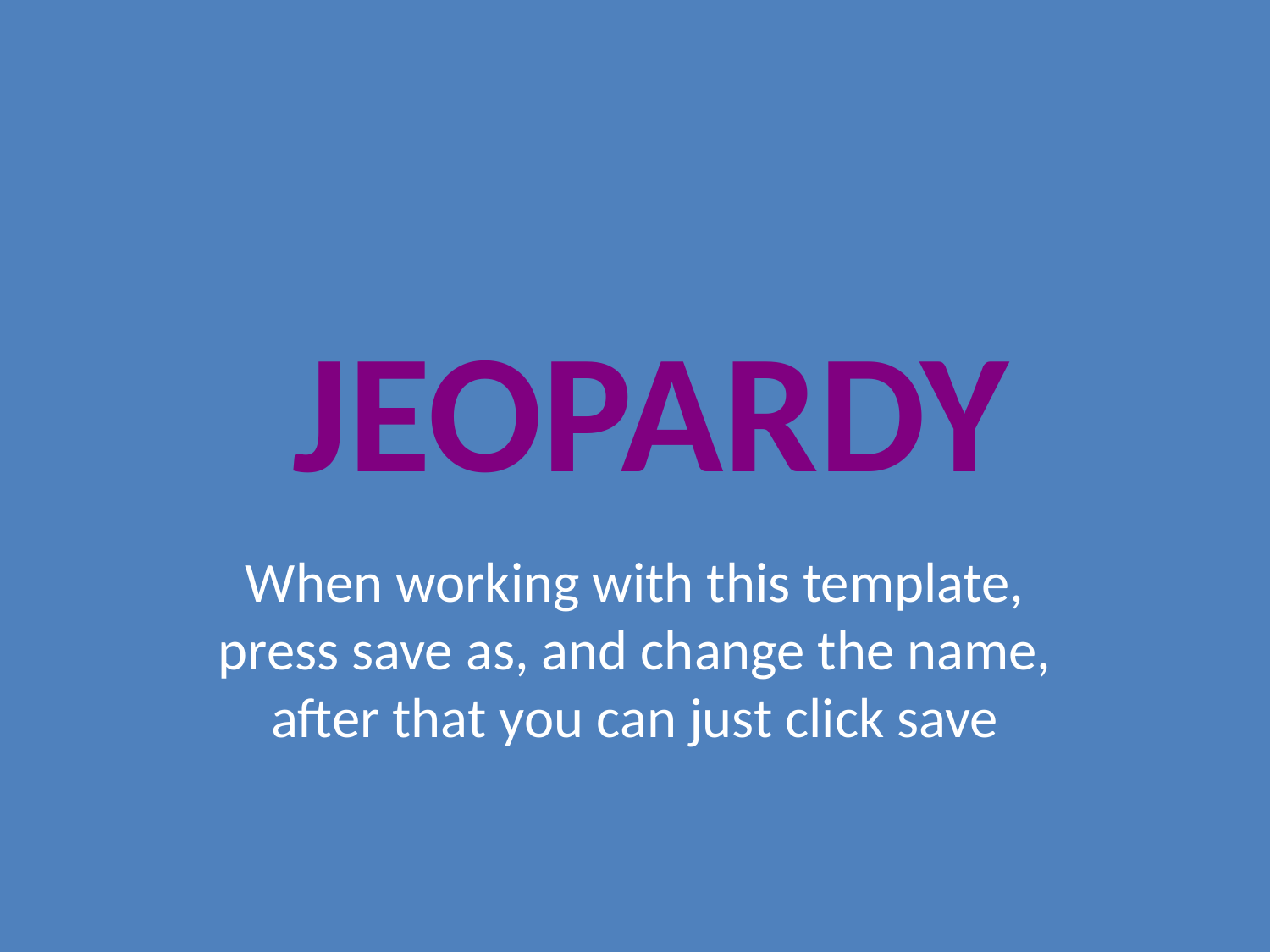

JEOPARDY
When working with this template, press save as, and change the name, after that you can just click save